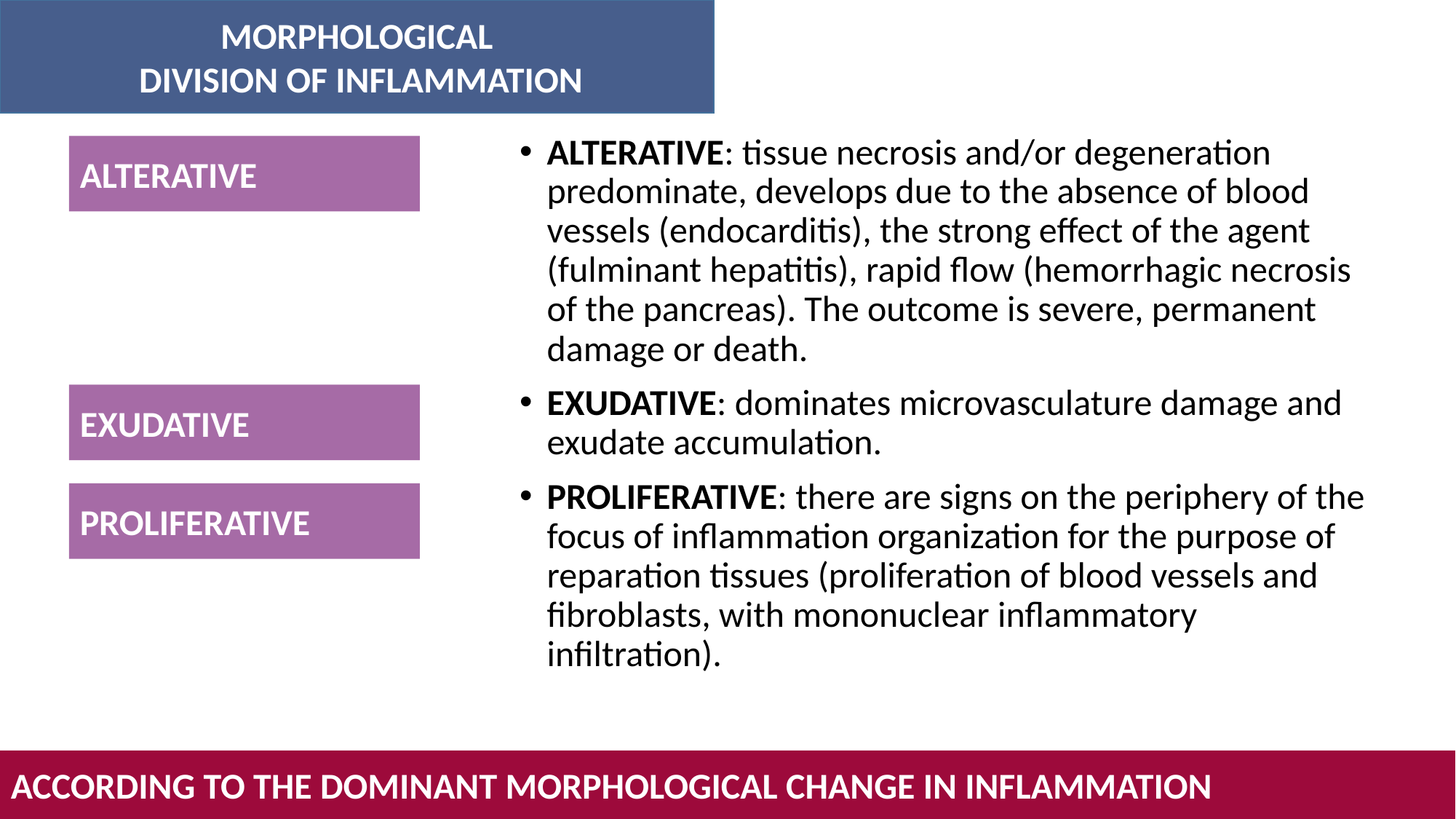

MORPHOLOGICAL
 DIVISION OF INFLAMMATION
ALTERATIVE: tissue necrosis and/or degeneration predominate, develops due to the absence of blood vessels (endocarditis), the strong effect of the agent (fulminant hepatitis), rapid flow (hemorrhagic necrosis of the pancreas). The outcome is severe, permanent damage or death.
EXUDATIVE: dominates microvasculature damage and exudate accumulation.
PROLIFERATIVE: there are signs on the periphery of the focus of inflammation organization for the purpose of reparation tissues (proliferation of blood vessels and fibroblasts, with mononuclear inflammatory infiltration).
ALTERATIVE
EXUDATIVE
PROLIFERATIVE
ACCORDING TO THE DOMINANT MORPHOLOGICAL CHANGE IN INFLAMMATION